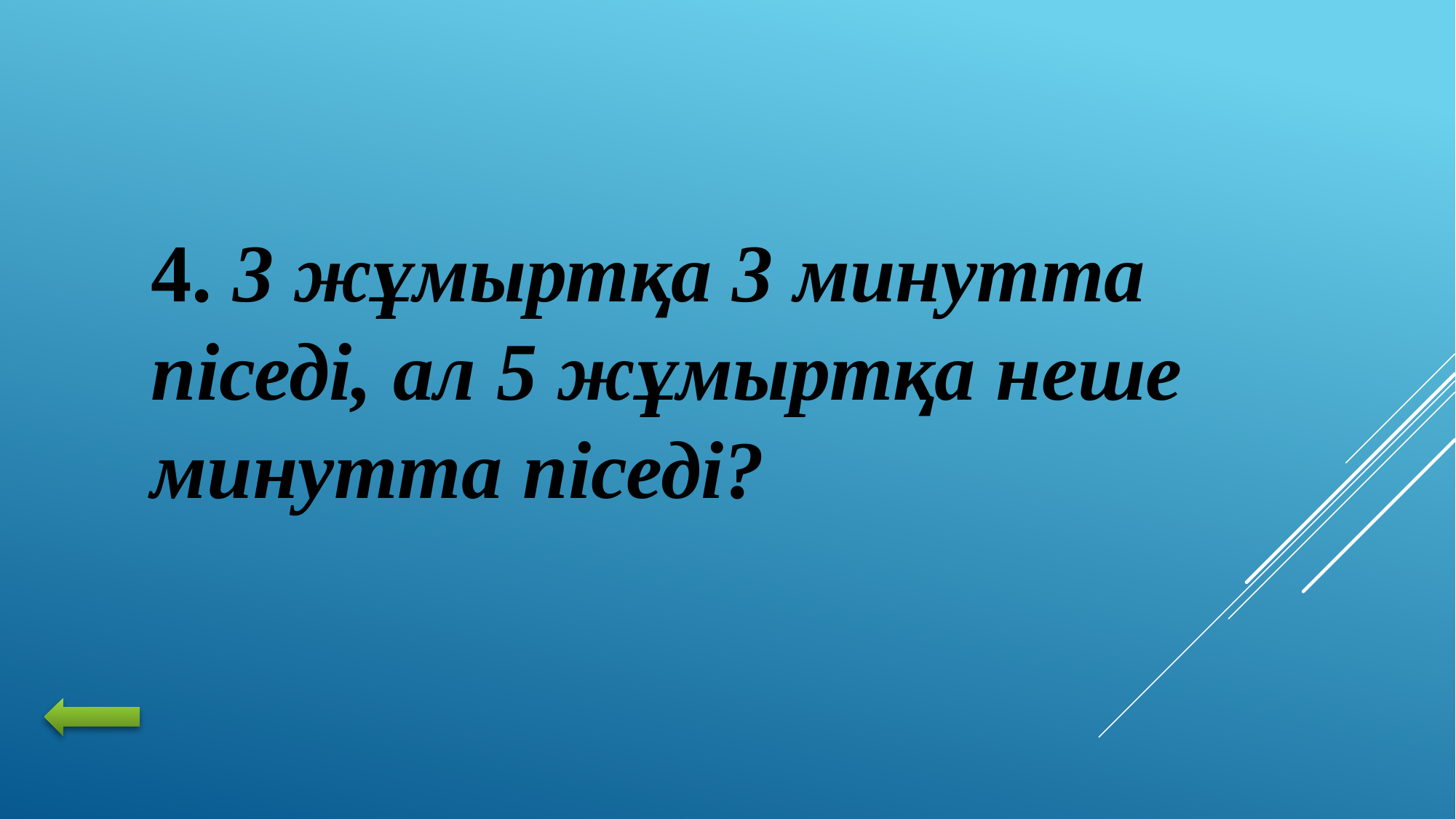

4. 3 жұмыртқа 3 минутта піседі, ал 5 жұмыртқа неше минутта піседі?